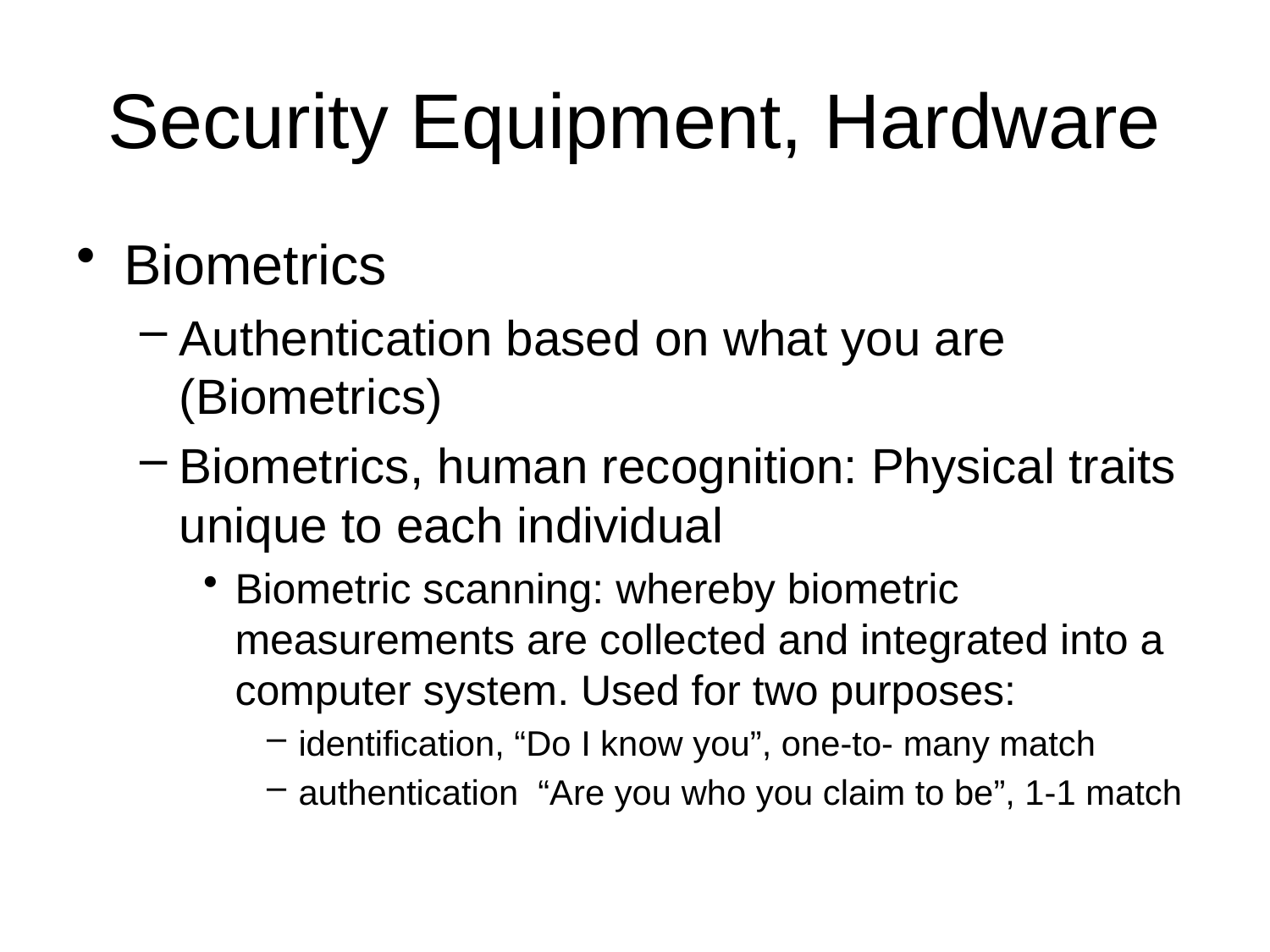

# Security Equipment, Hardware
Biometrics
Authentication based on what you are (Biometrics)
Biometrics, human recognition: Physical traits unique to each individual
Biometric scanning: whereby biometric measurements are collected and integrated into a computer system. Used for two purposes:
identification, “Do I know you”, one-to- many match
authentication  “Are you who you claim to be”, 1-1 match